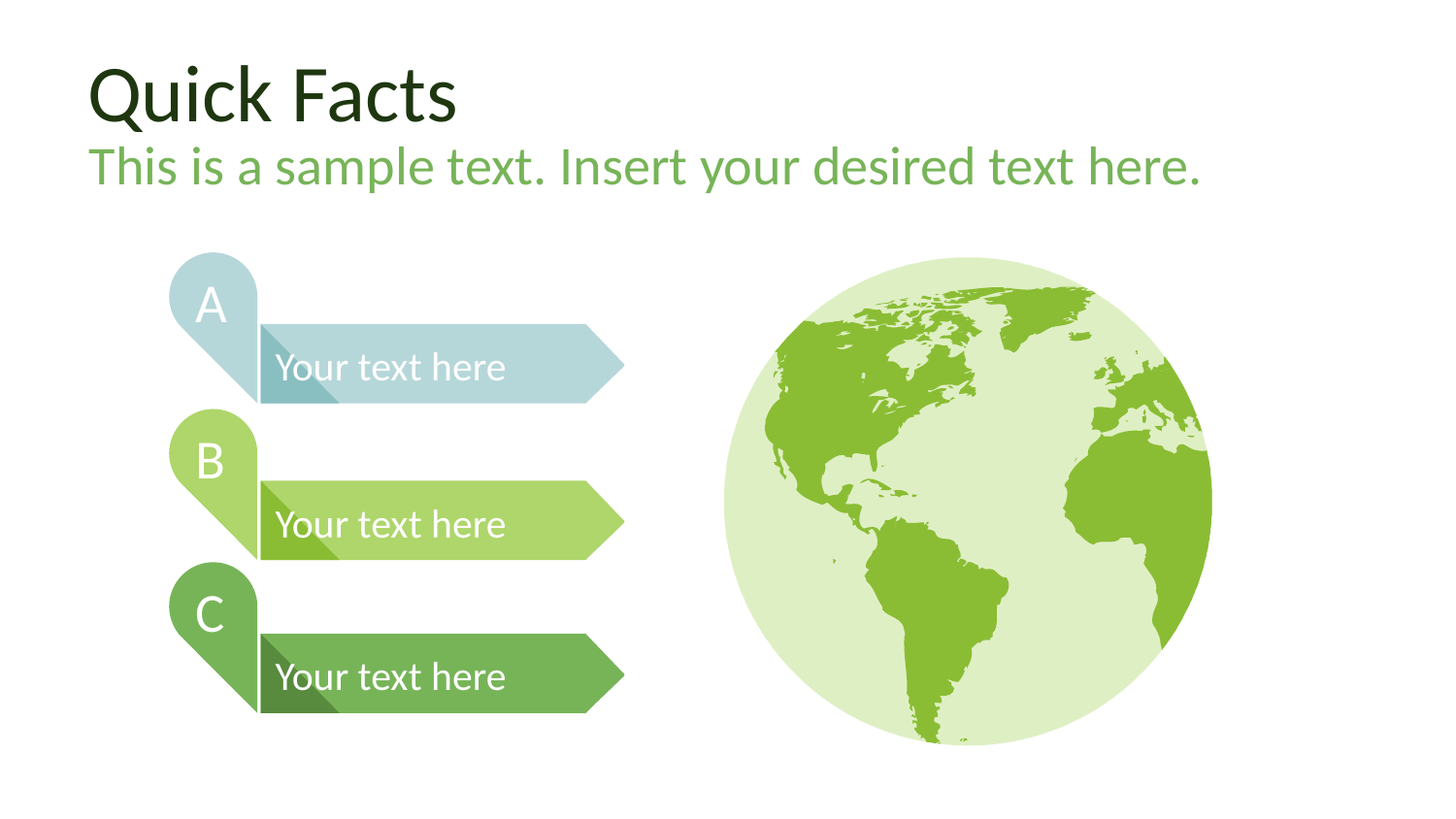

# Quick Facts
This is a sample text. Insert your desired text here.
A
Your text here
B
Your text here
C
Your text here